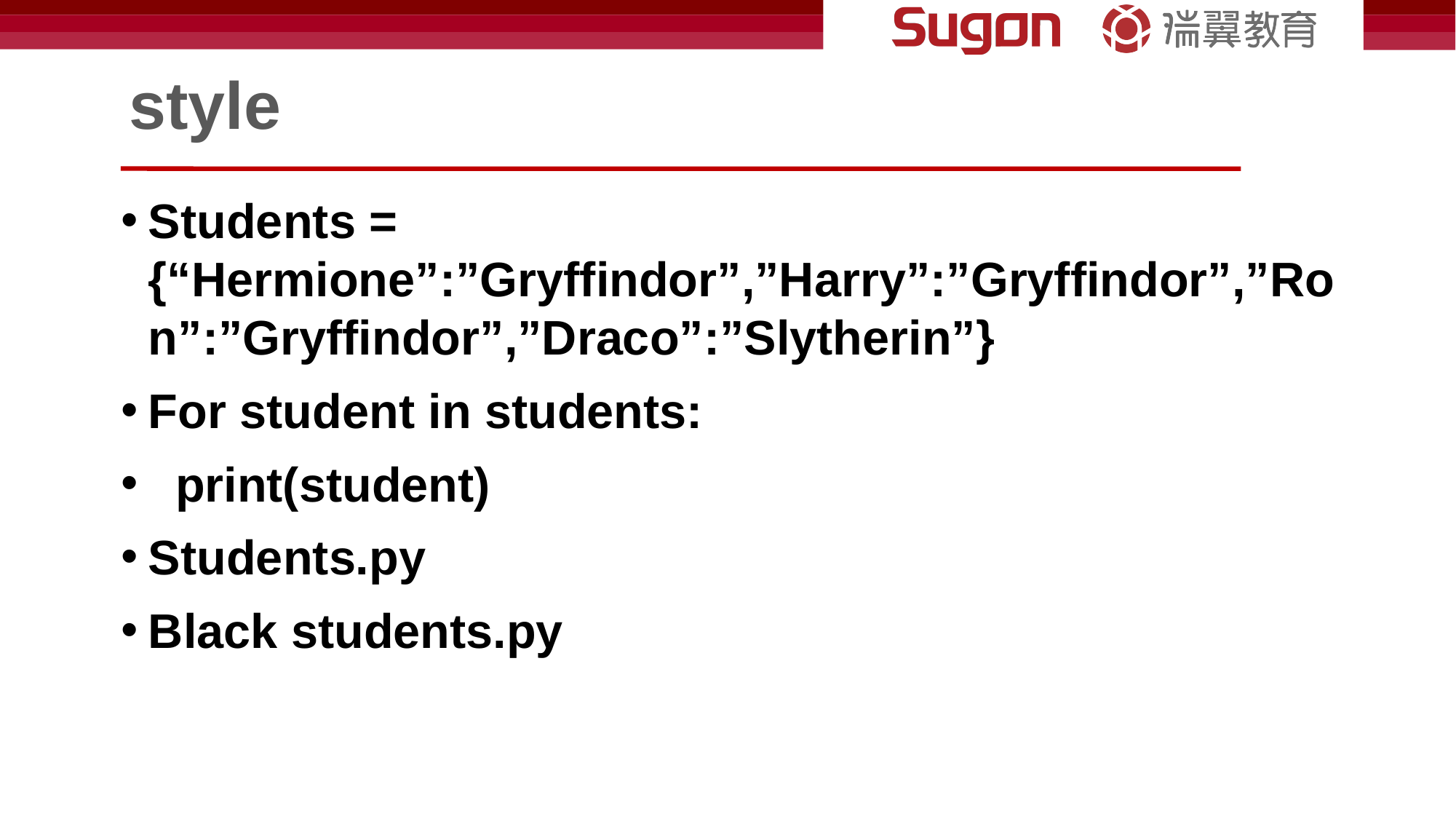

# style
Students = {“Hermione”:”Gryffindor”,”Harry”:”Gryffindor”,”Ron”:”Gryffindor”,”Draco”:”Slytherin”}
For student in students:
  print(student)
Students.py
Black students.py